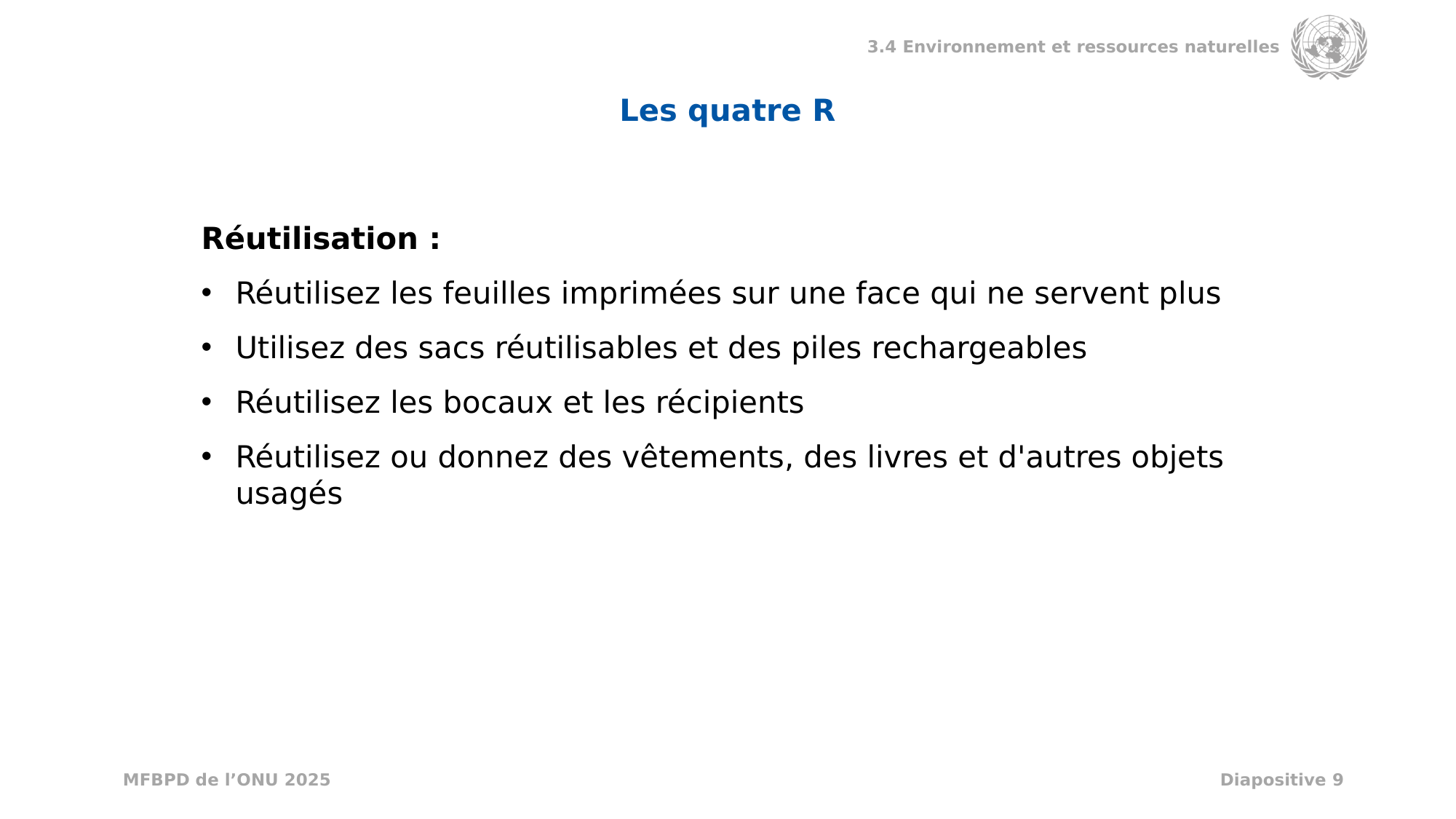

Les quatre R
Réutilisation :
Réutilisez les feuilles imprimées sur une face qui ne servent plus
Utilisez des sacs réutilisables et des piles rechargeables
Réutilisez les bocaux et les récipients
Réutilisez ou donnez des vêtements, des livres et d'autres objets usagés